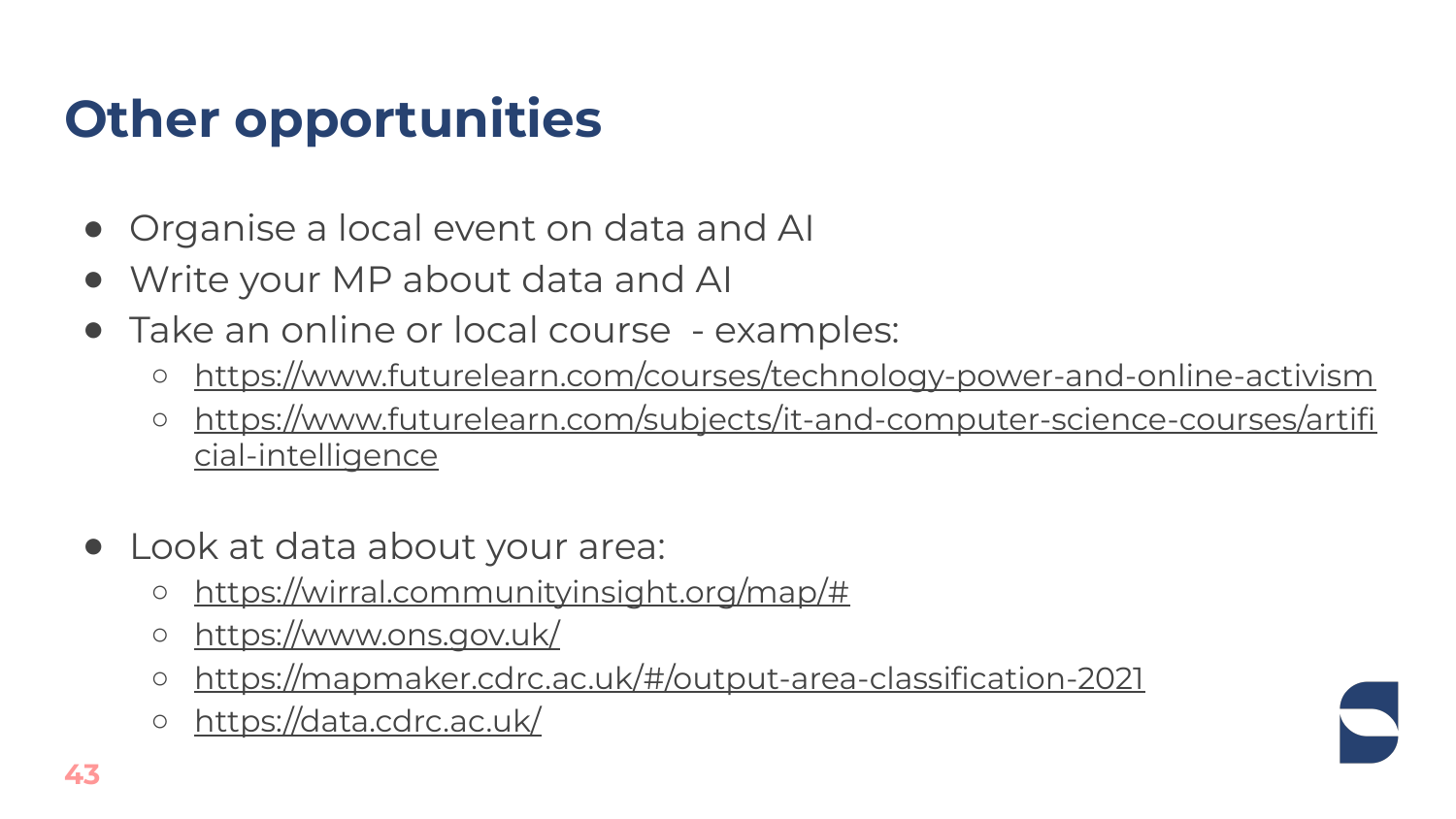

# Other opportunities
Organise a local event on data and AI
Write your MP about data and AI
Take an online or local course  - examples:
https://www.futurelearn.com/courses/technology-power-and-online-activism
https://www.futurelearn.com/subjects/it-and-computer-science-courses/artificial-intelligence
Look at data about your area:
https://wirral.communityinsight.org/map/#
https://www.ons.gov.uk/
https://mapmaker.cdrc.ac.uk/#/output-area-classification-2021
https://data.cdrc.ac.uk/
43